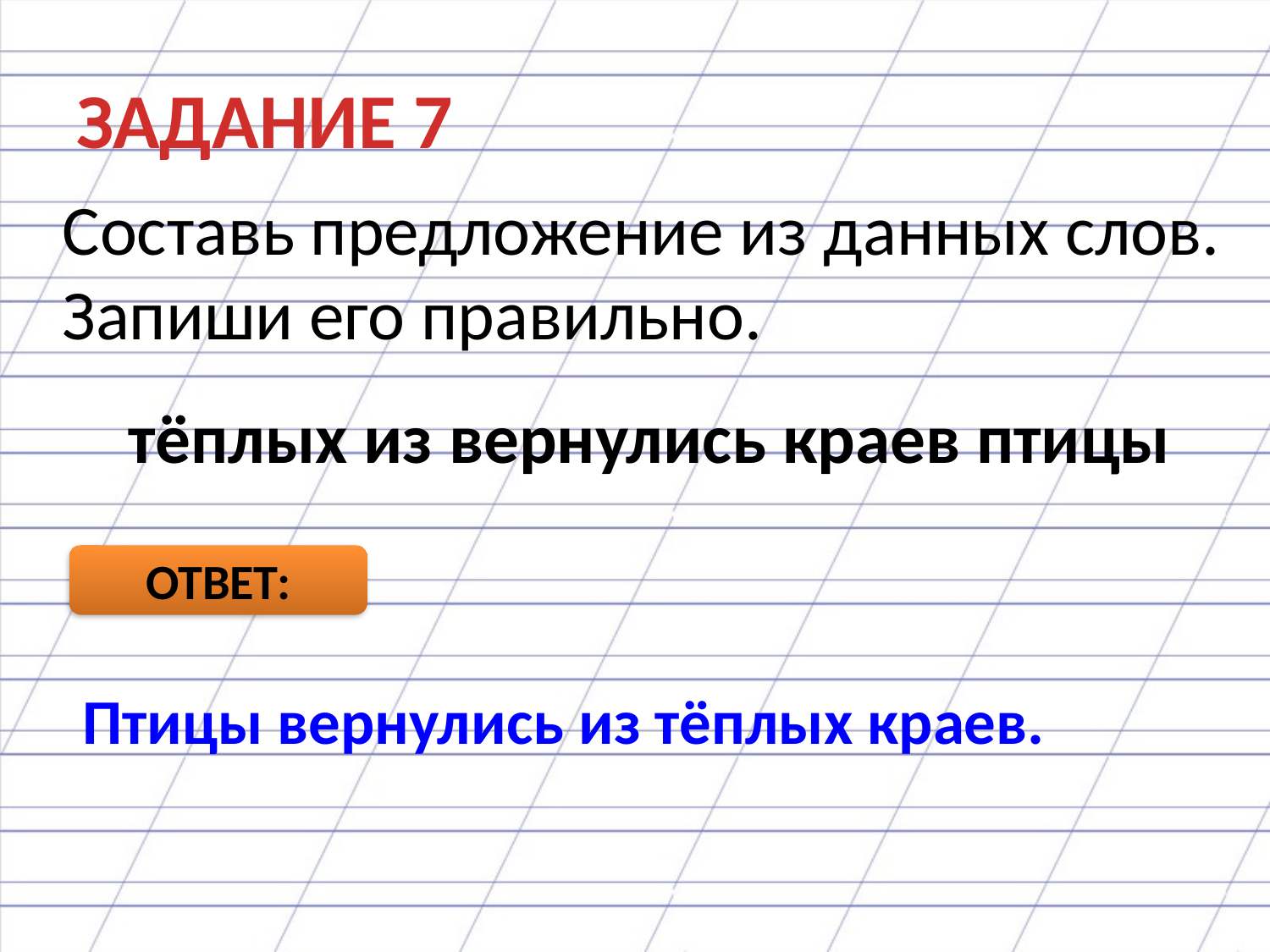

# ЗАДАНИЕ 7
Составь предложение из данных слов. Запиши его правильно.

тёплых из вернулись краев птицы
ОТВЕТ:
Птицы вернулись из тёплых краев.